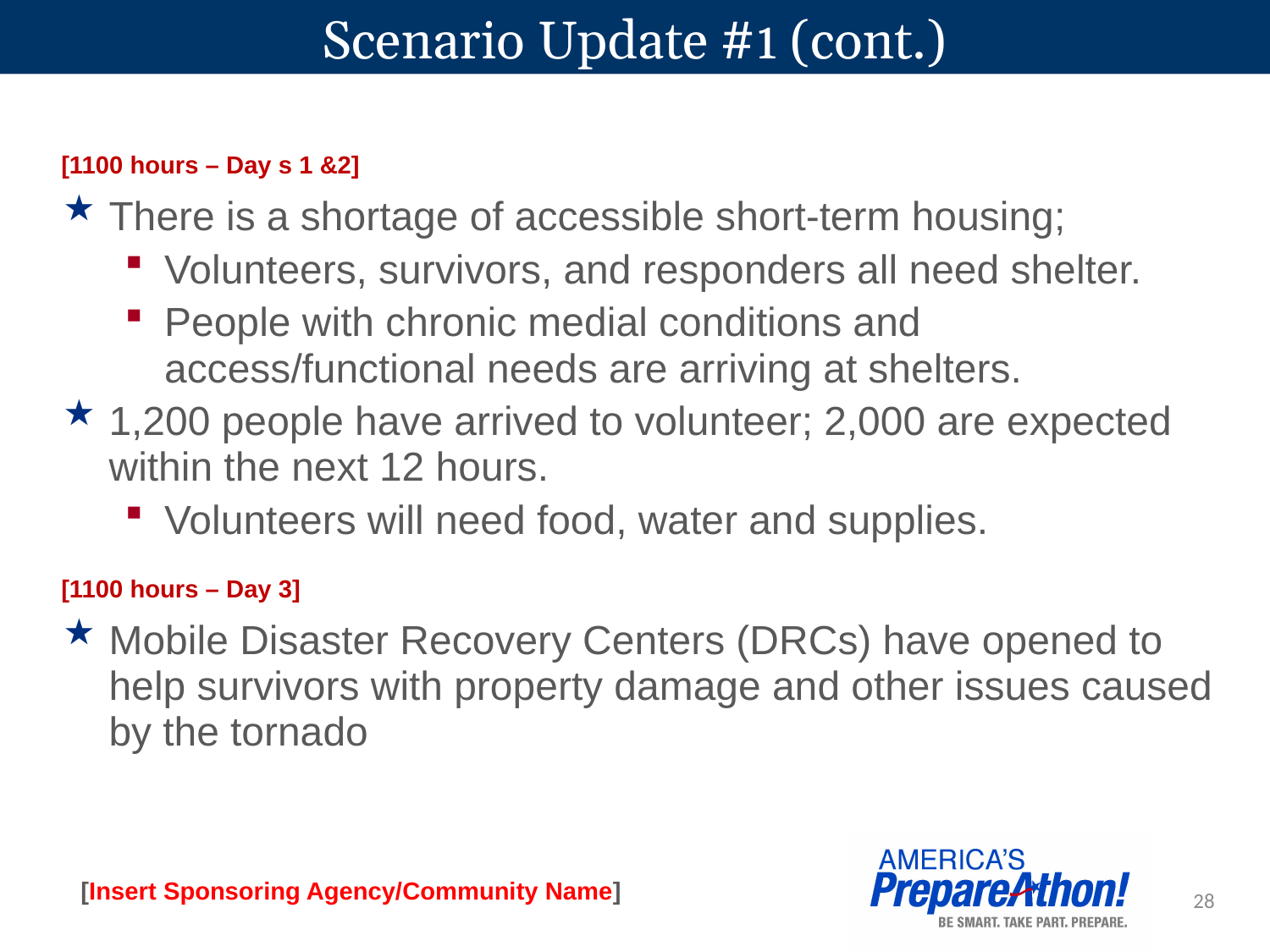

# Scenario Update #1 (cont.)
[1100 hours – Day s 1 &2]
There is a shortage of accessible short-term housing;
Volunteers, survivors, and responders all need shelter.
People with chronic medial conditions and access/functional needs are arriving at shelters.
1,200 people have arrived to volunteer; 2,000 are expected within the next 12 hours.
Volunteers will need food, water and supplies.
[1100 hours – Day 3]
Mobile Disaster Recovery Centers (DRCs) have opened to help survivors with property damage and other issues caused by the tornado

28